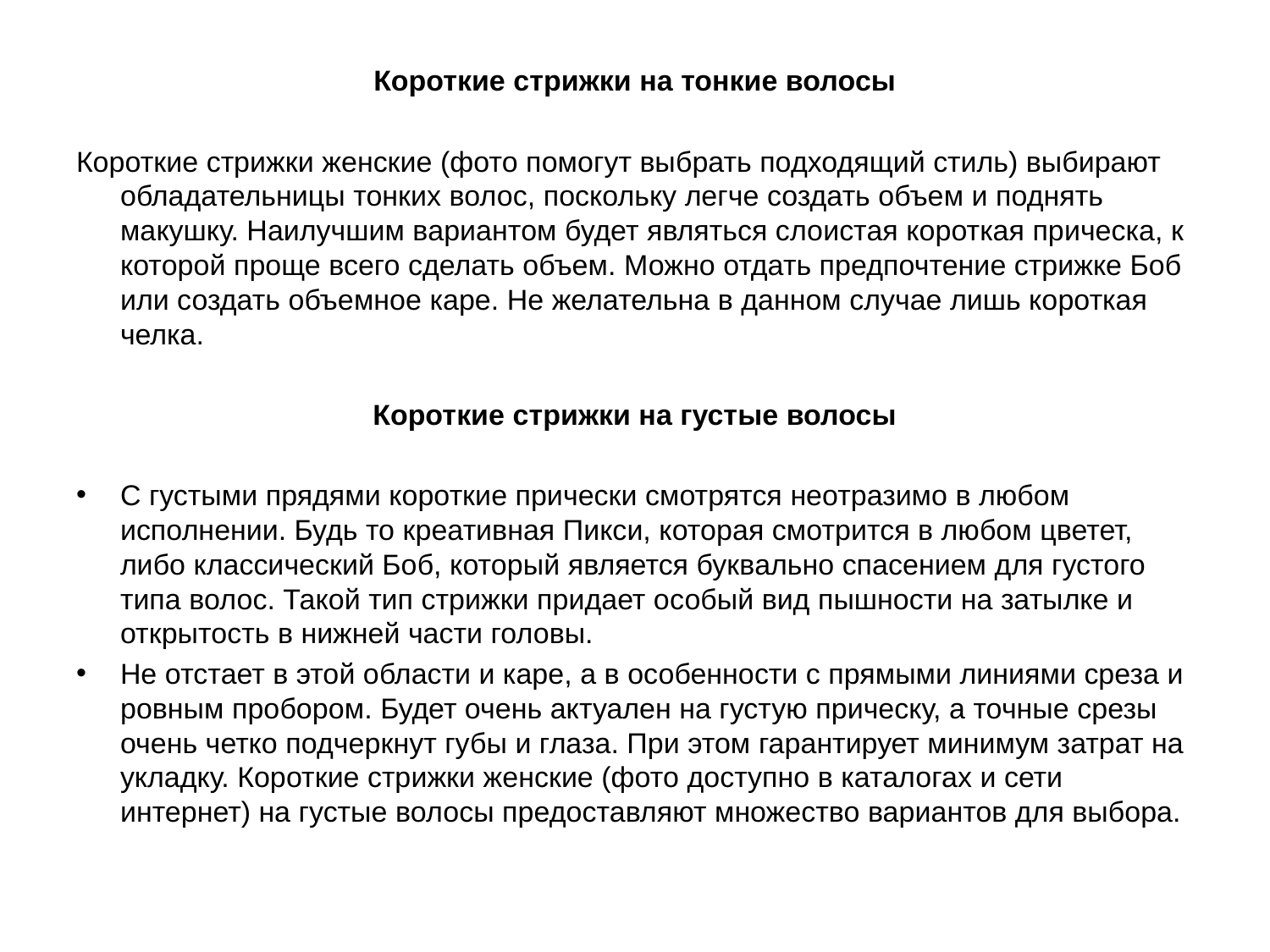

Короткие стрижки на тонкие волосы

Короткие стрижки женские (фото помогут выбрать подходящий стиль) выбирают обладательницы тонких волос, поскольку легче создать объем и поднять макушку. Наилучшим вариантом будет являться слоистая короткая прическа, к которой проще всего сделать объем. Можно отдать предпочтение стрижке Боб или создать объемное каре. Не желательна в данном случае лишь короткая челка.

Короткие стрижки на густые волосы

С густыми прядями короткие прически смотрятся неотразимо в любом исполнении. Будь то креативная Пикси, которая смотрится в любом цветет, либо классический Боб, который является буквально спасением для густого типа волос. Такой тип стрижки придает особый вид пышности на затылке и открытость в нижней части головы.
Не отстает в этой области и каре, а в особенности с прямыми линиями среза и ровным пробором. Будет очень актуален на густую прическу, а точные срезы очень четко подчеркнут губы и глаза. При этом гарантирует минимум затрат на укладку. Короткие стрижки женские (фото доступно в каталогах и сети интернет) на густые волосы предоставляют множество вариантов для выбора.